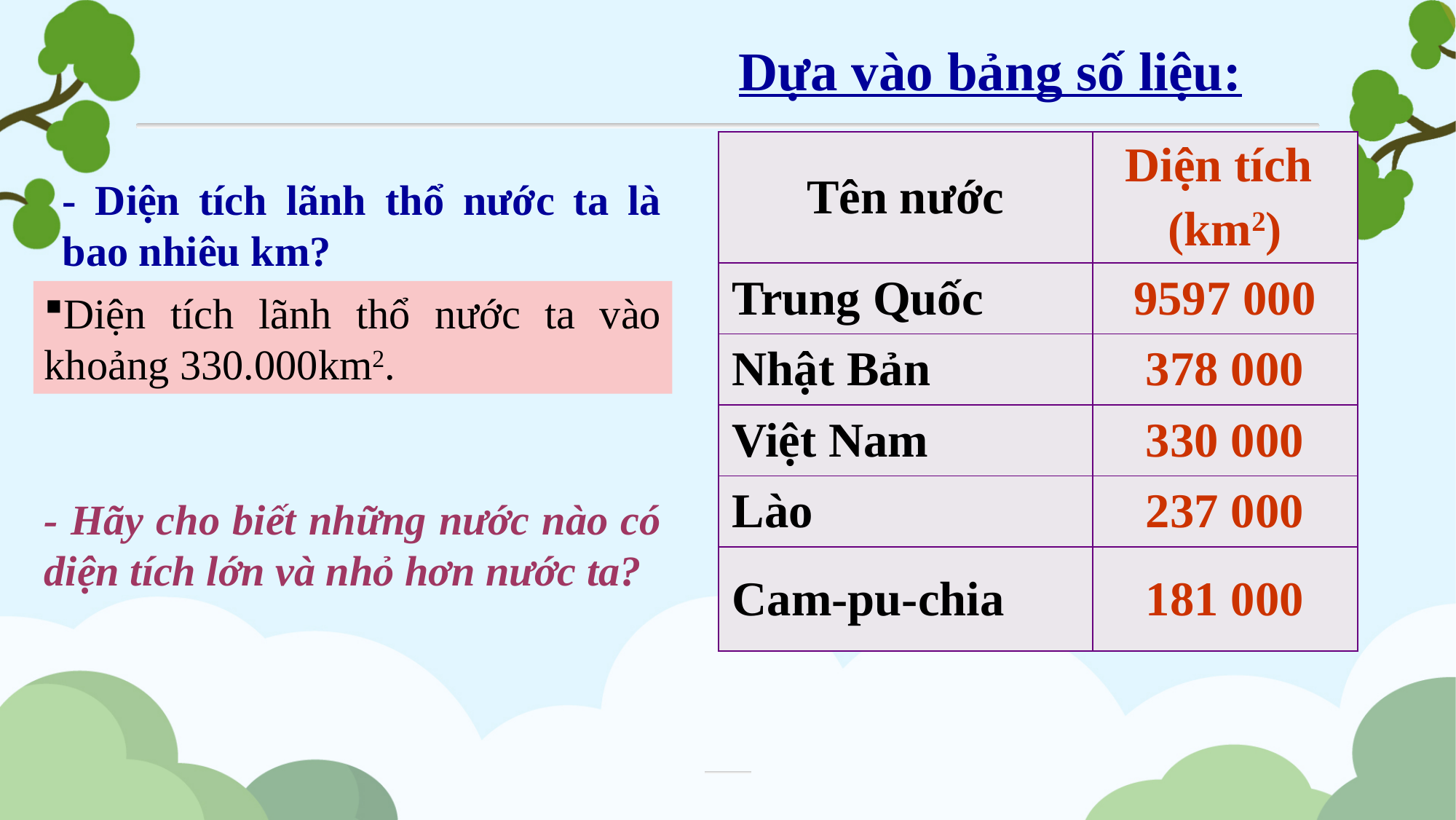

Dựa vào bảng số liệu:
| Tên nước | Diện tích (km2) |
| --- | --- |
| Trung Quốc | 9597 000 |
| Nhật Bản | 378 000 |
| Việt Nam | 330 000 |
| Lào | 237 000 |
| Cam-pu-chia | 181 000 |
- Diện tích lãnh thổ nước ta là bao nhiêu km?
Diện tích lãnh thổ nước ta vào khoảng 330.000km2.
- Hãy cho biết những nước nào có diện tích lớn và nhỏ hơn nước ta?